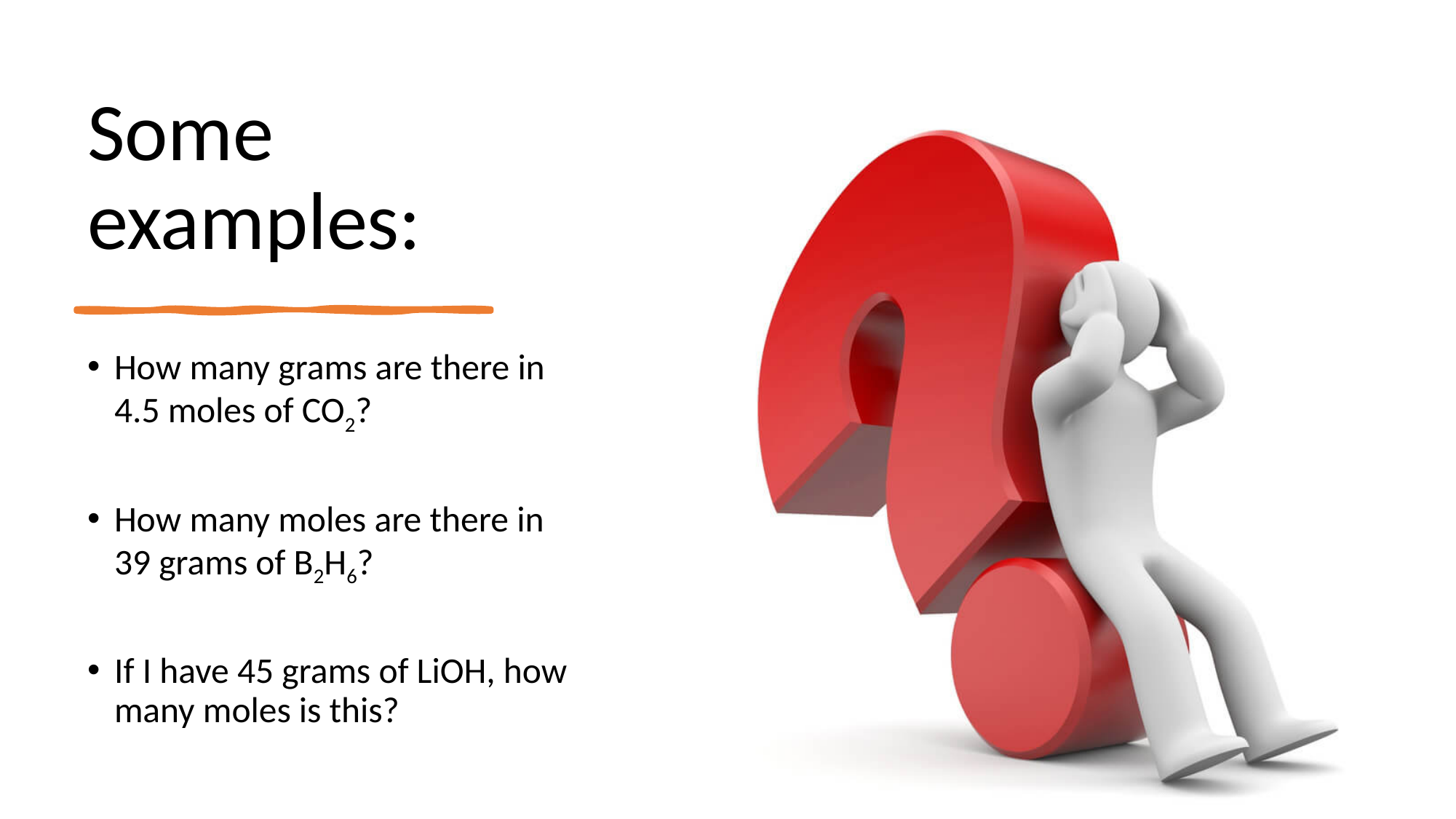

# Some examples:

How many grams are there in 4.5 moles of CO2?

How many moles are there in 39 grams of B2H6?

If I have 45 grams of LiOH, how many moles is this?